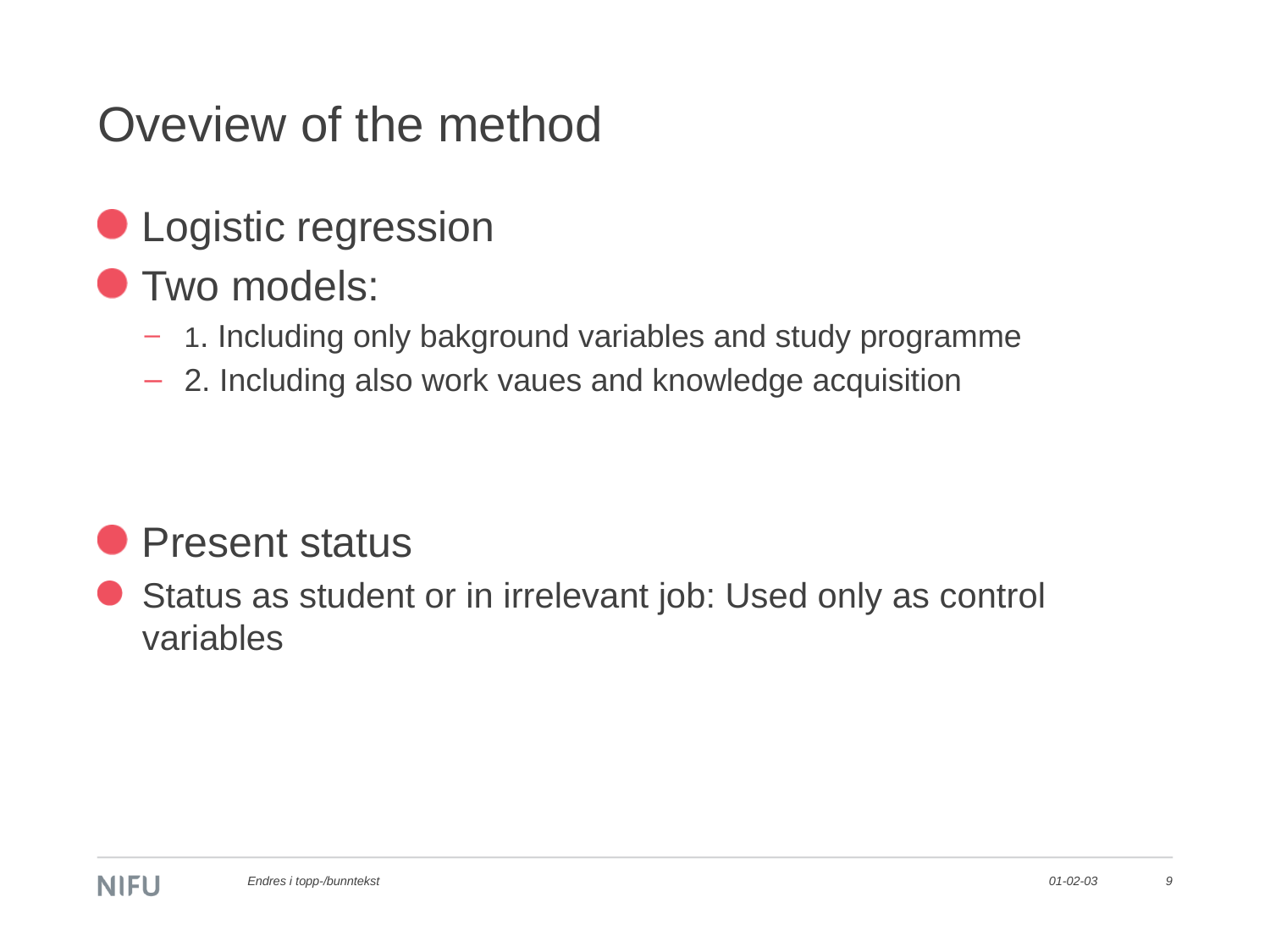

# Oveview of the method
Logistic regression
Two models:
1. Including only bakground variables and study programme
2. Including also work vaues and knowledge acquisition

Present status
Status as student or in irrelevant job: Used only as control variables

Endres i topp-/bunntekst
01-02-03
9